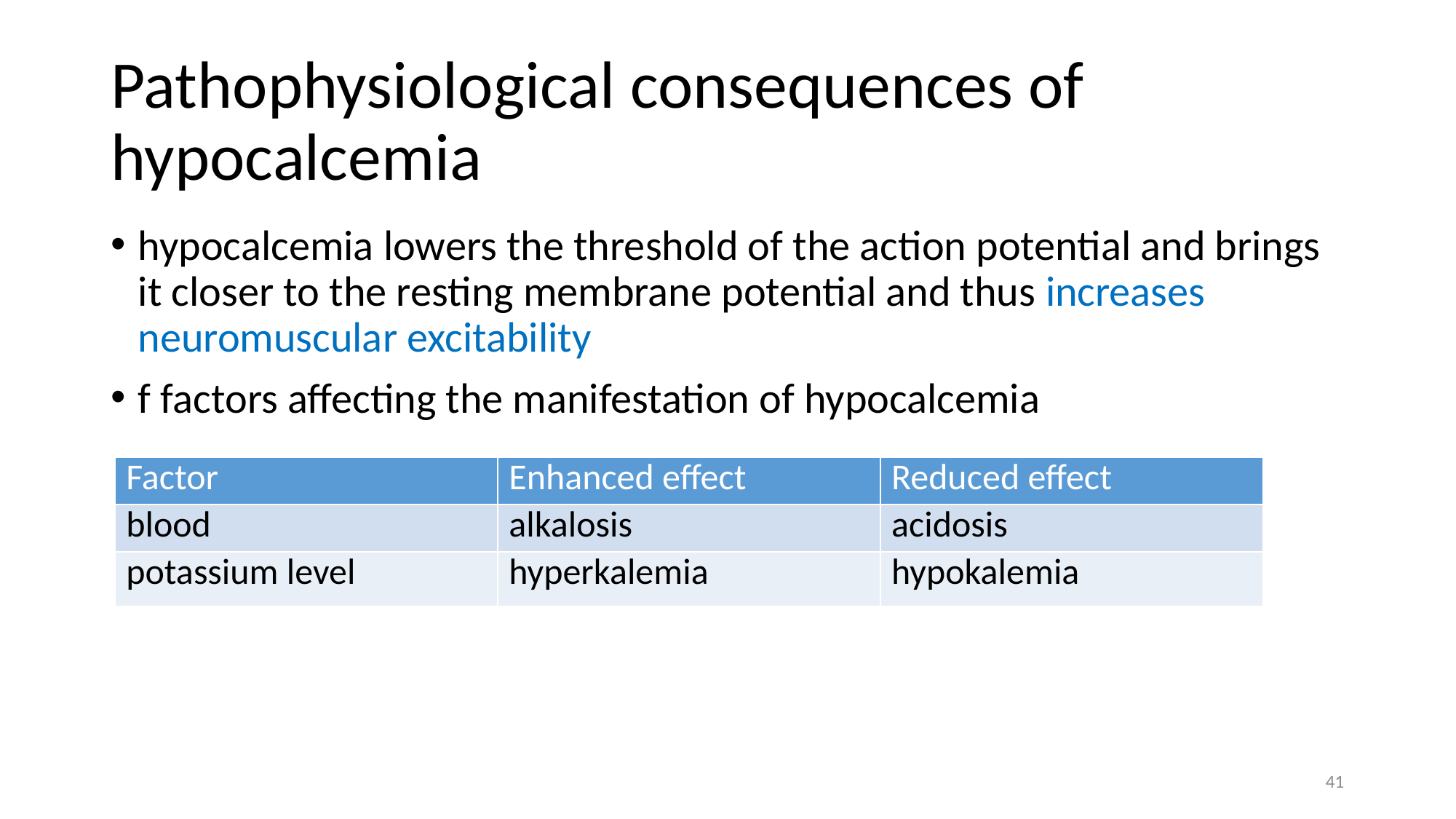

# Pathophysiological consequences of hypocalcemia
hypocalcemia lowers the threshold of the action potential and brings it closer to the resting membrane potential and thus increases neuromuscular excitability
f factors affecting the manifestation of hypocalcemia
| Factor | Enhanced effect | Reduced effect |
| --- | --- | --- |
| blood | alkalosis | acidosis |
| potassium level | hyperkalemia | hypokalemia |
41